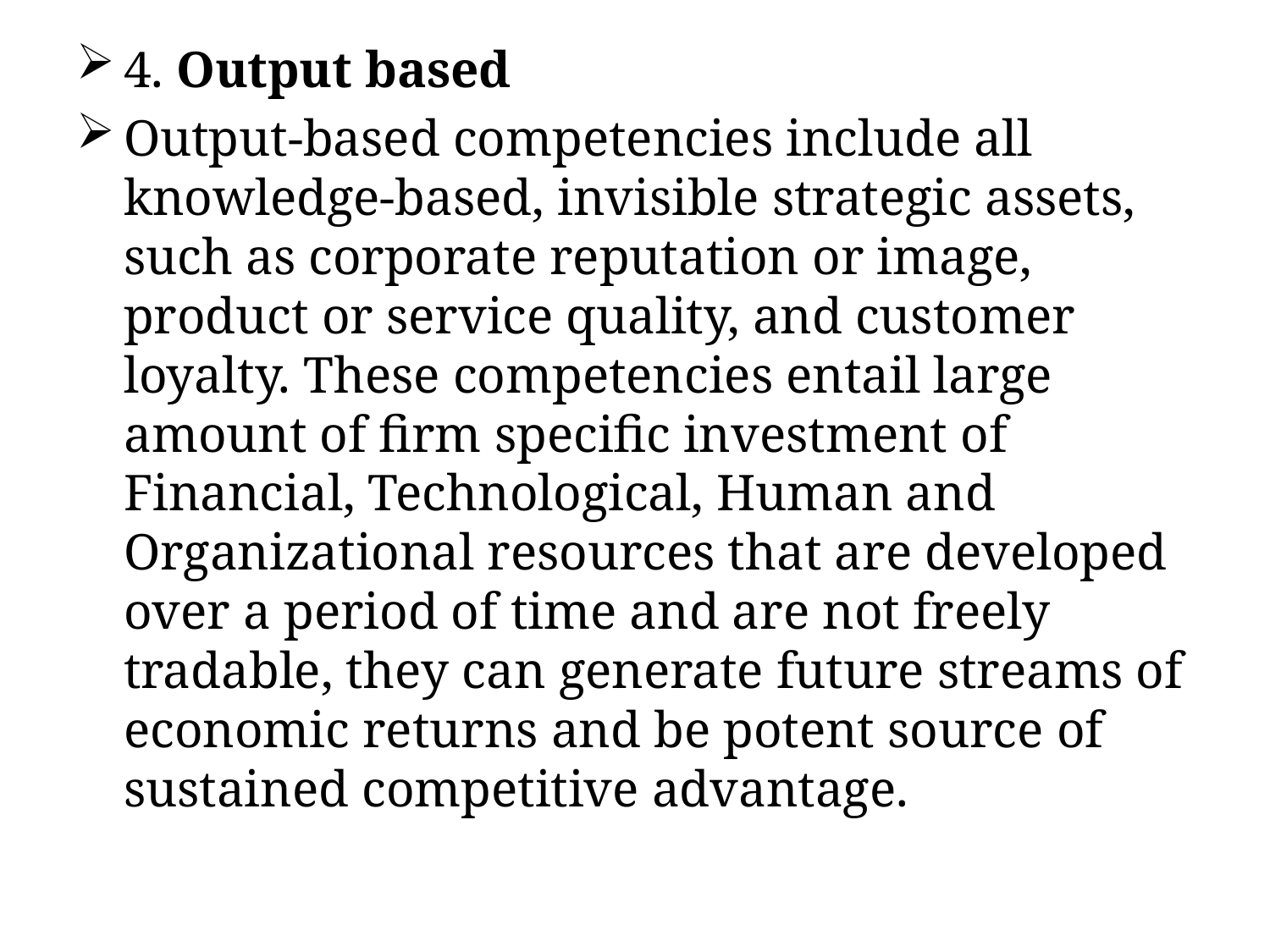

#
4. Output based
Output-based competencies include all knowledge-based, invisible strategic assets, such as corporate reputation or image, product or service quality, and customer loyalty. These competencies entail large amount of firm specific investment of Financial, Technological, Human and Organizational resources that are developed over a period of time and are not freely tradable, they can generate future streams of economic returns and be potent source of sustained competitive advantage.